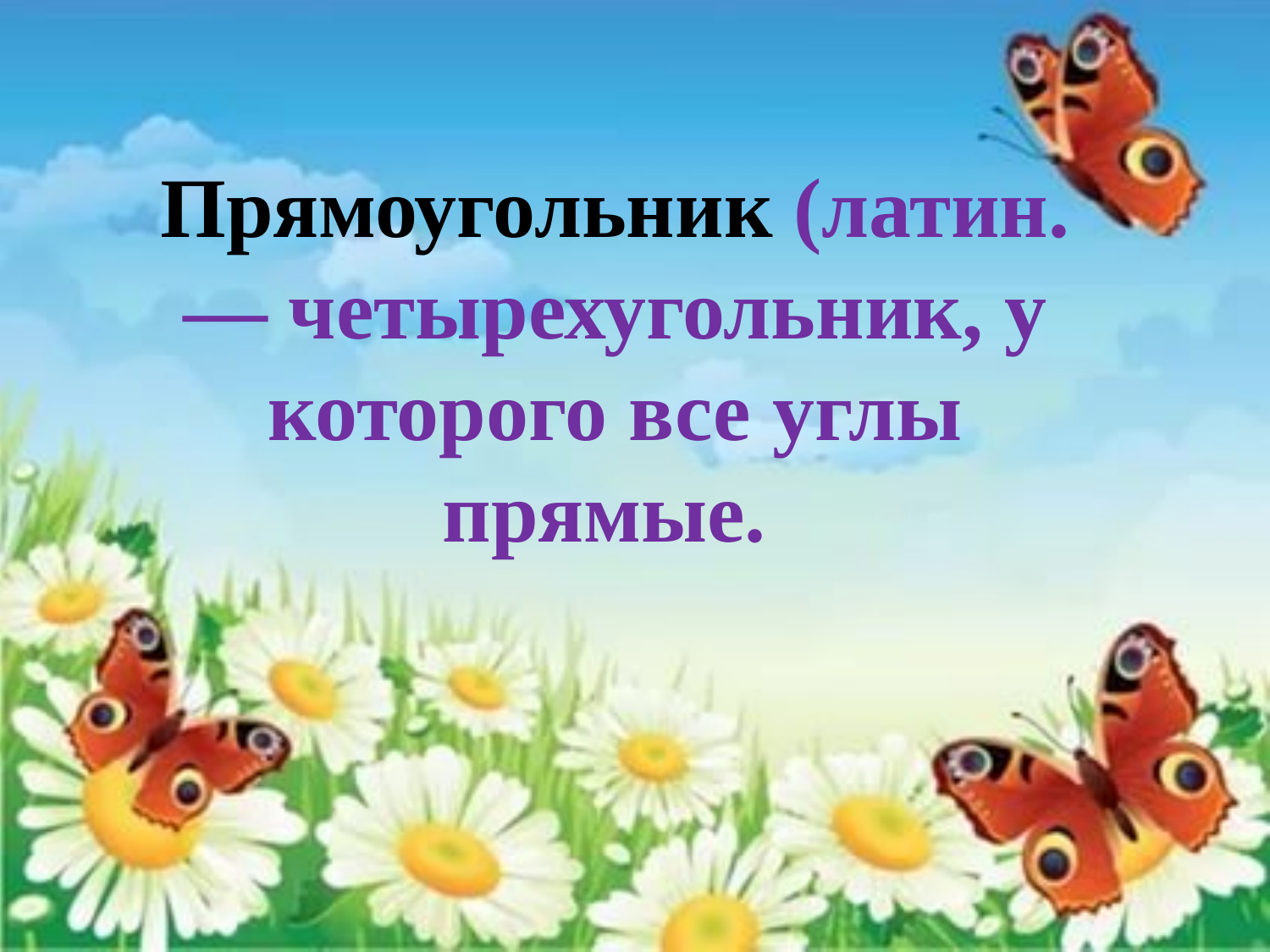

# Прямоугольник (латин. — четырехугольник, у которого все углы прямые.